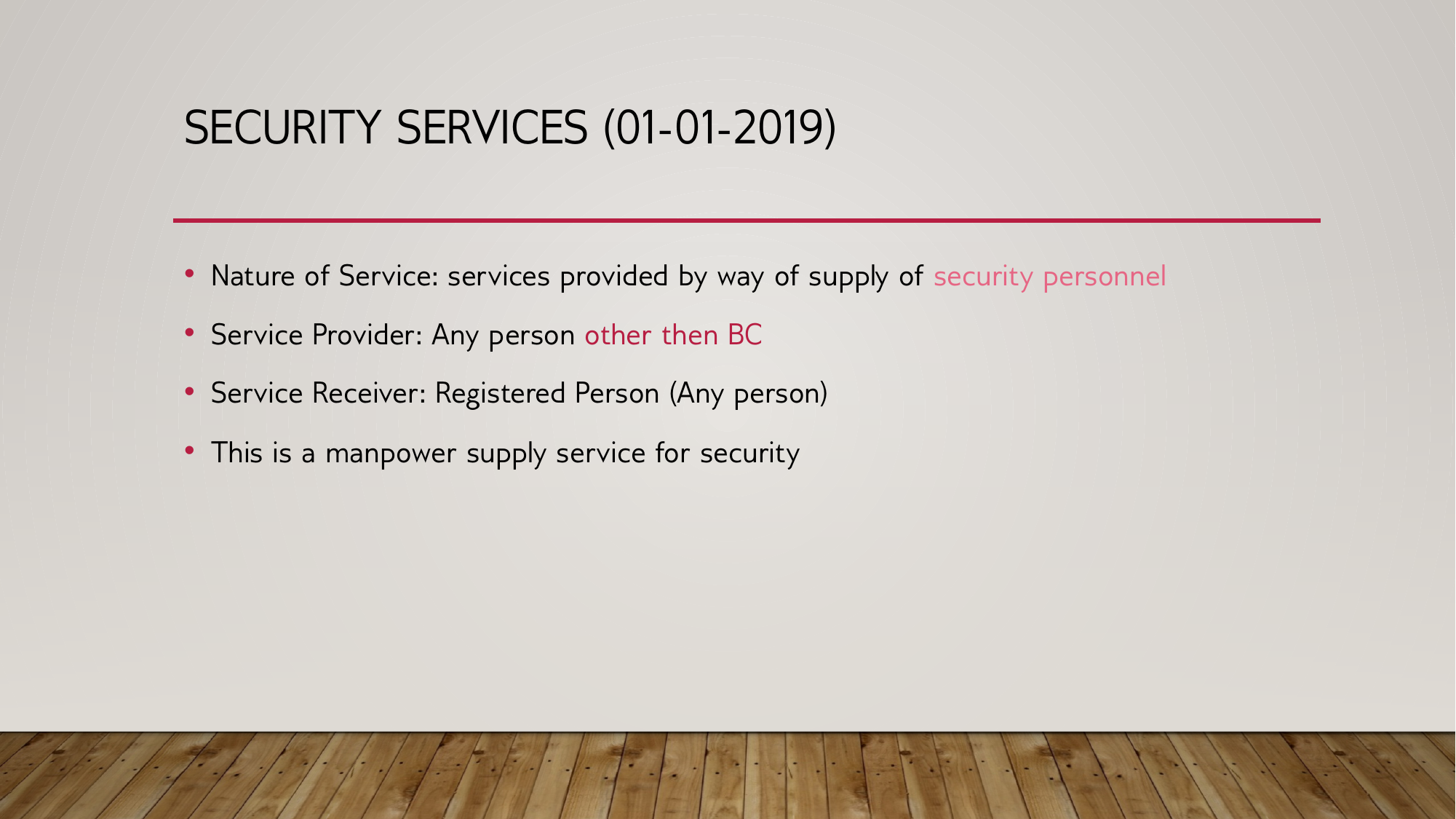

# Security services (01-01-2019)
Nature of Service: services provided by way of supply of security personnel
Service Provider: Any person other then BC
Service Receiver: Registered Person (Any person)
This is a manpower supply service for security